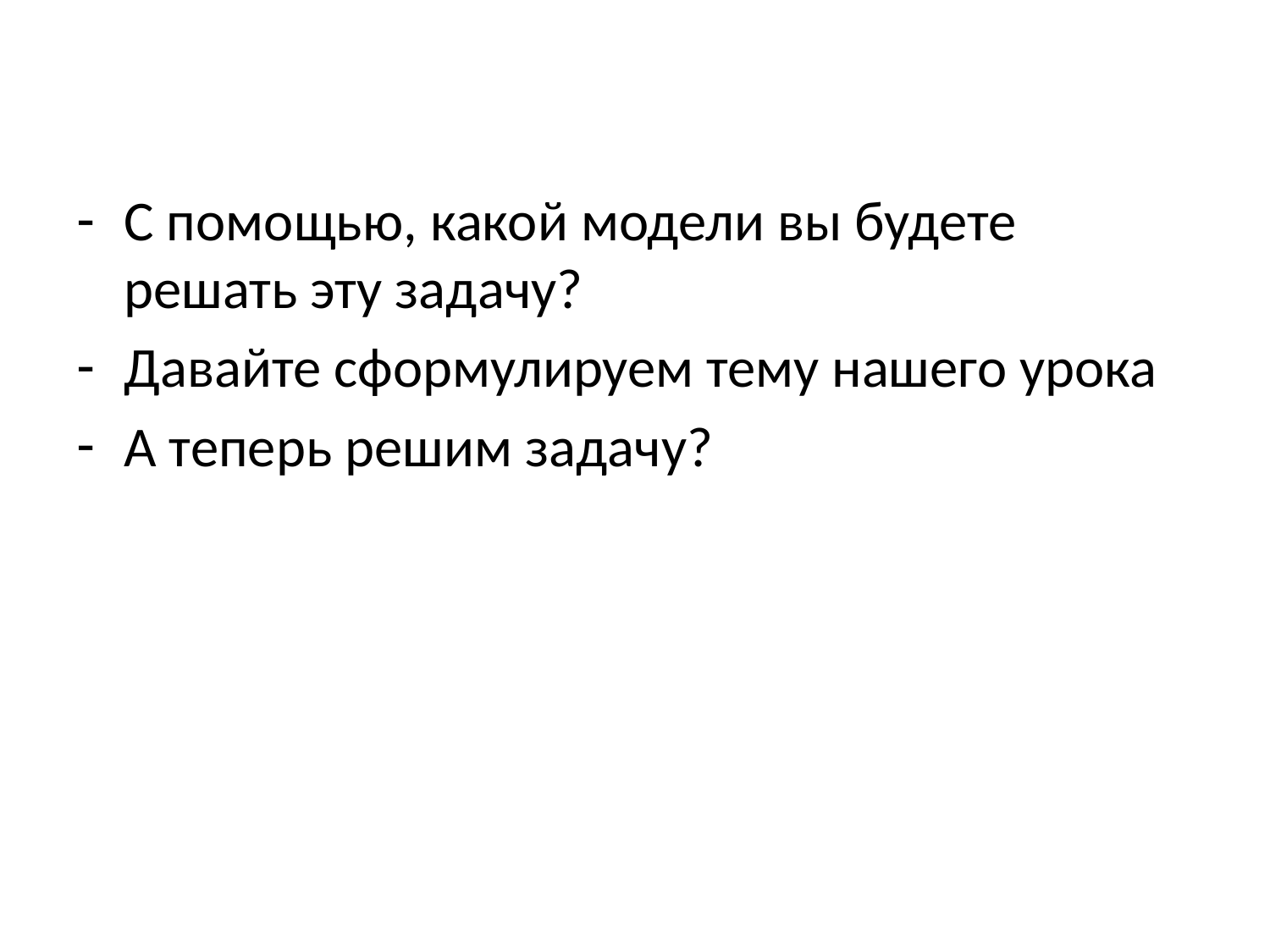

С помощью, какой модели вы будете решать эту задачу?
Давайте сформулируем тему нашего урока
А теперь решим задачу?